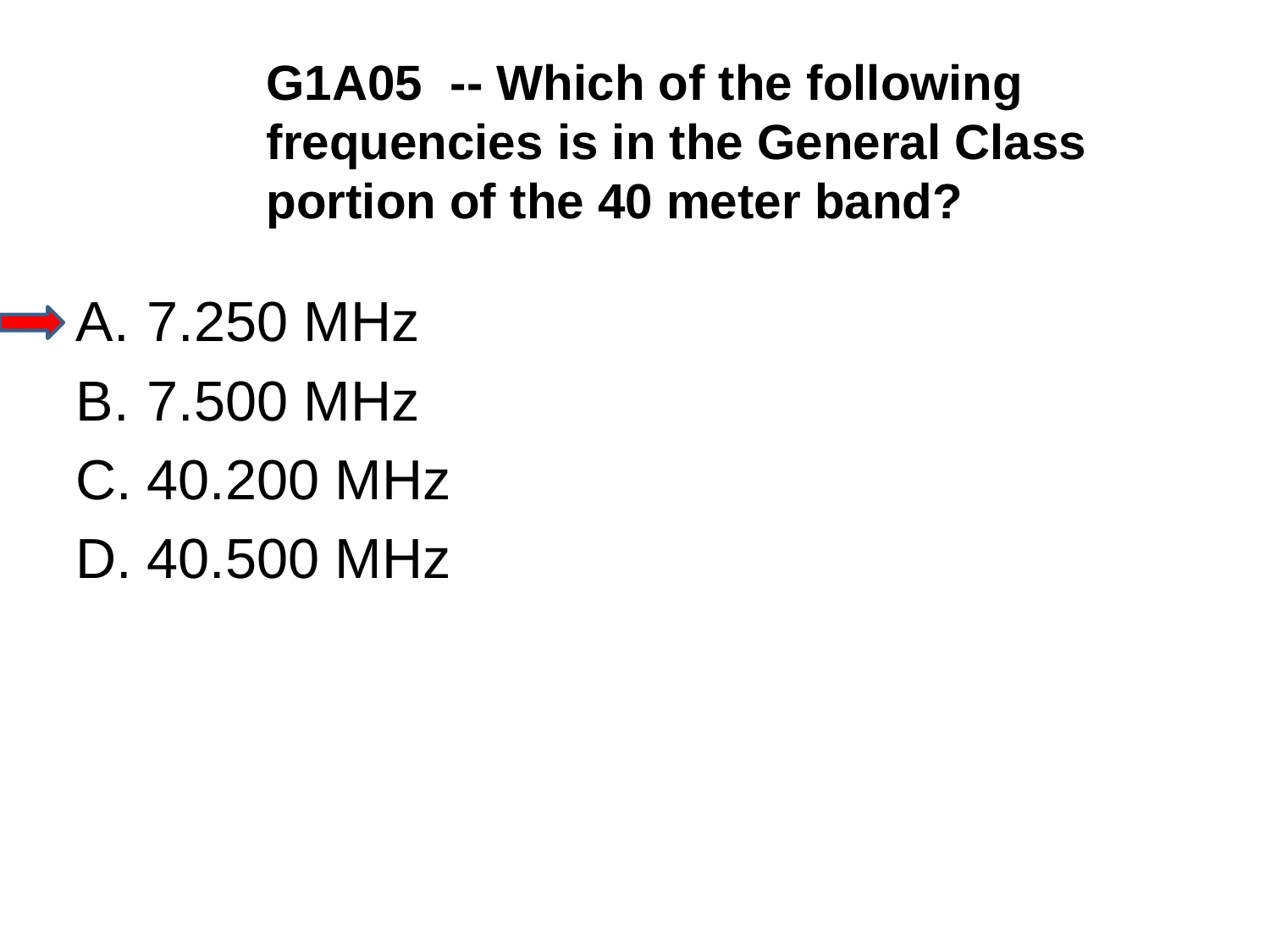

G1A05  -- Which of the following frequencies is in the General Class portion of the 40 meter band?
A.	7.250 MHz
B.	7.500 MHz
C.	40.200 MHz
D.	40.500 MHz